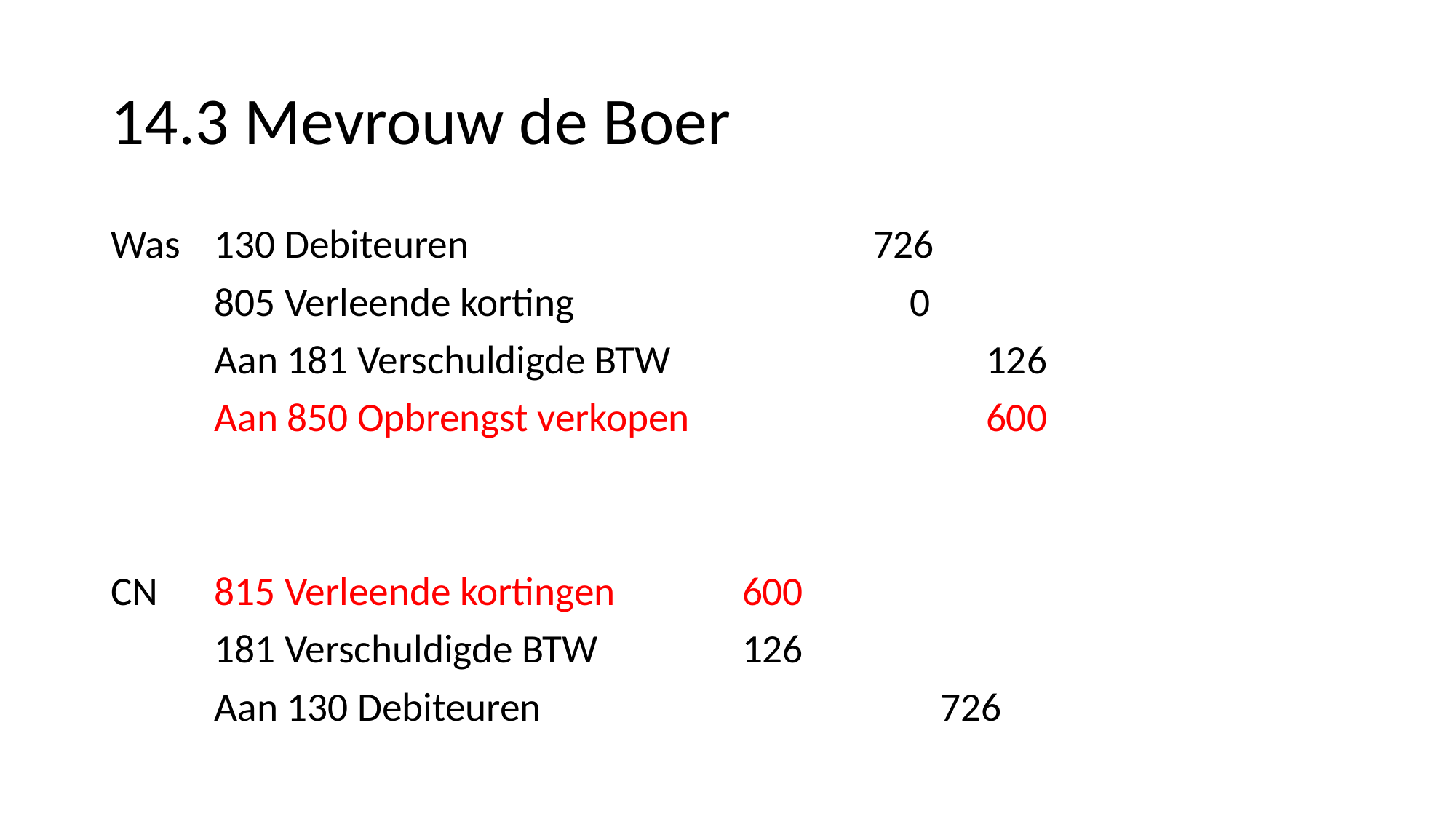

# 14.3 Mevrouw de Boer
Was	130 Debiteuren		 		    726
	805 Verleende korting			        0
	Aan 181 Verschuldigde BTW    			     126
	Aan 850 Opbrengst verkopen			     600

CN	815 Verleende kortingen		 600
	181 Verschuldigde BTW		 126
	Aan 130 Debiteuren				726